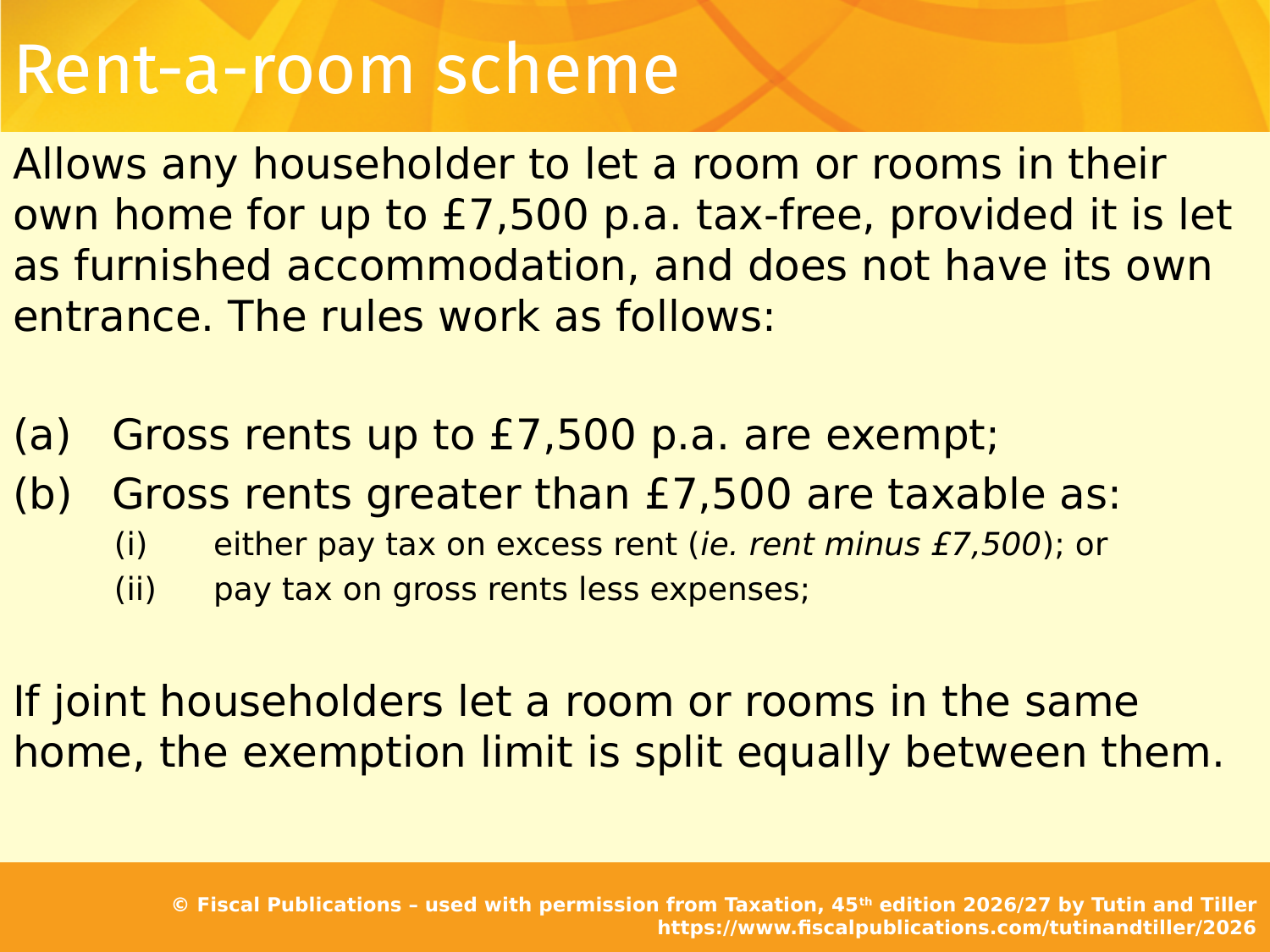

# Rent-a-room scheme
Allows any householder to let a room or rooms in their own home for up to £7,500 p.a. tax-free, provided it is let as furnished accommodation, and does not have its own entrance. The rules work as follows:

(a)	Gross rents up to £7,500 p.a. are exempt;
(b)	Gross rents greater than £7,500 are taxable as:
(i)	either pay tax on excess rent (ie. rent minus £7,500); or
(ii)	pay tax on gross rents less expenses;

If joint householders let a room or rooms in the same home, the exemption limit is split equally between them.